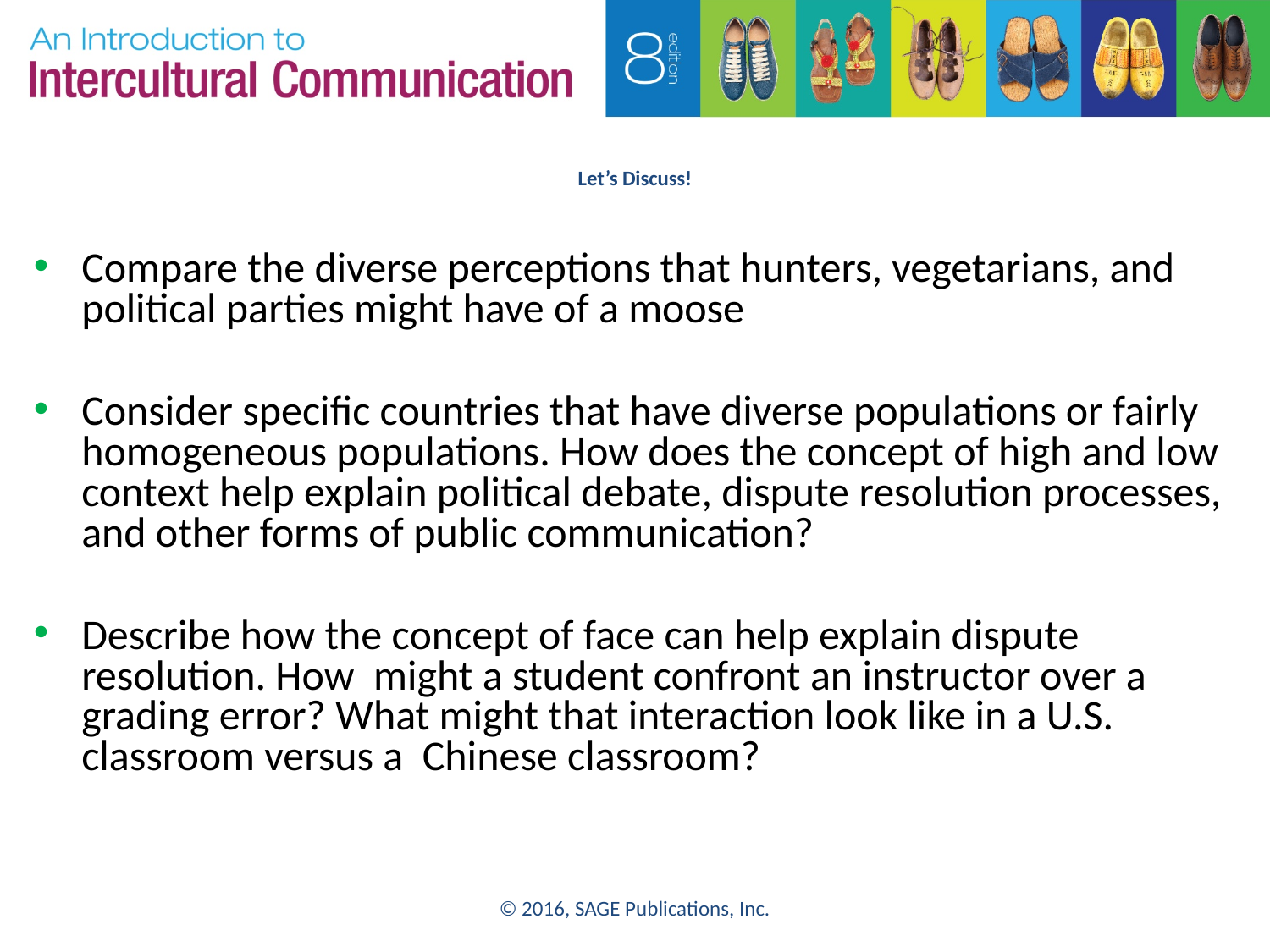

# Let’s Discuss!
Compare the diverse perceptions that hunters, vegetarians, and political parties might have of a moose

Consider specific countries that have diverse populations or fairly homogeneous populations. How does the concept of high and low context help explain political debate, dispute resolution processes, and other forms of public communication?

Describe how the concept of face can help explain dispute resolution. How  might a student confront an instructor over a grading error? What might that interaction look like in a U.S. classroom versus a  Chinese classroom?
© 2016, SAGE Publications, Inc.